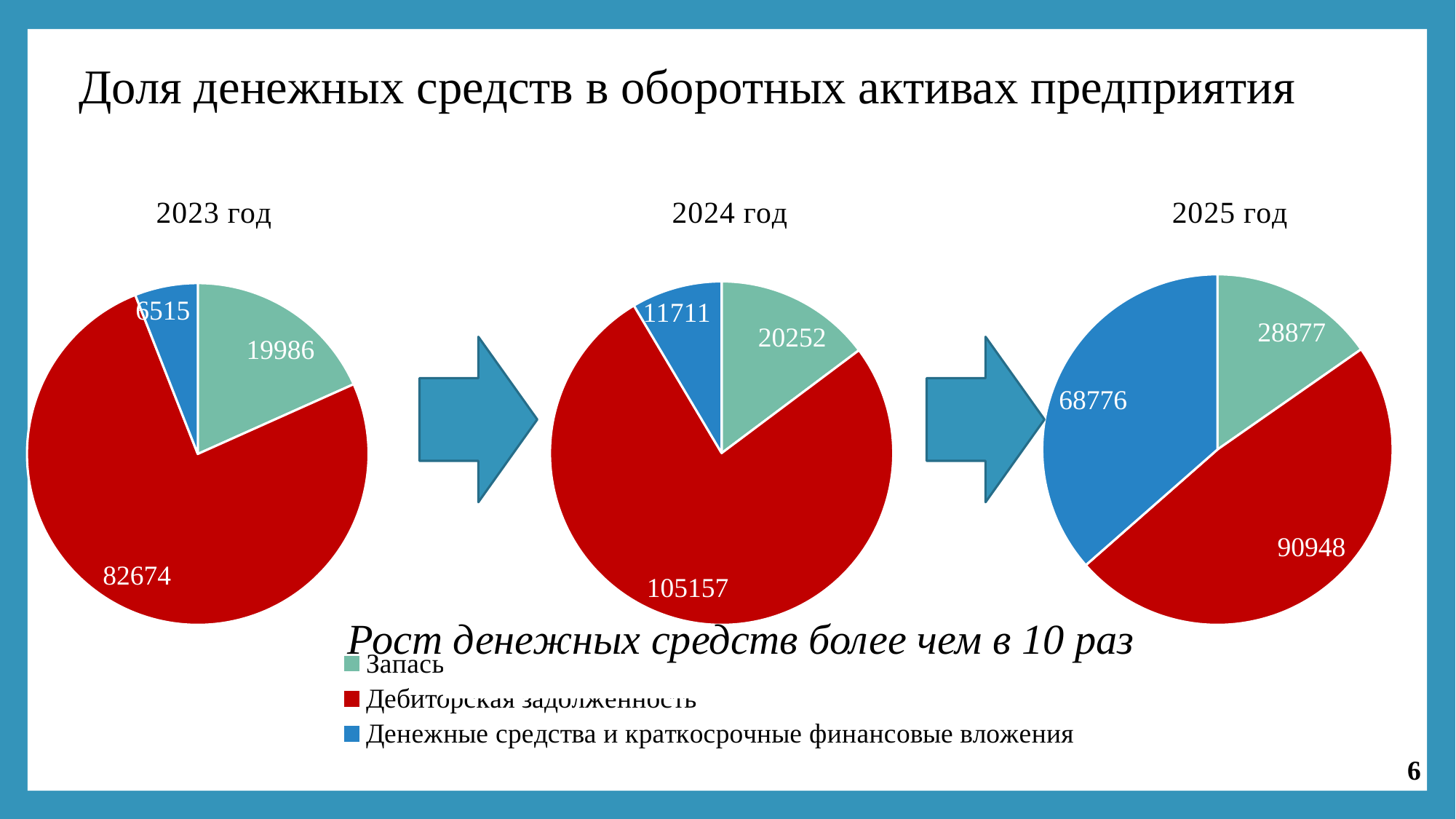

Доля денежных средств в оборотных активах предприятия

### Chart: 2023 год

| Category | 2023 |
|---|---|
| Запасы | 19986.0 |
| Дебиторская задолженность | 82674.0 |
| Денежные средства и краткосрочные финансовые вложения | 6515.0 |

### Chart: 2024 год

| Category | 2024 |
|---|---|
| Запасы | 20252.0 |
| Дебиторская задолженность | 105157.0 |
| Денежные средства и краткосрочные финансовые вложения | 11711.0 |

### Chart: 2025 год

| Category | 2025 |
|---|---|
| Запасы | 28877.0 |
| Дебиторская задолженность | 90948.0 |
| Денежные средства и краткосрочные финансовые вложения | 68776.0 |

### Chart

| Category | 2024 |
|---|---|
| Запасы | 20252.0 |
| Дебиторская задолженность | 105157.0 |
| Денежные средства и краткосрочные финансовые вложения | 11711.0 |

Рост денежных средств более чем в 10 раз
6